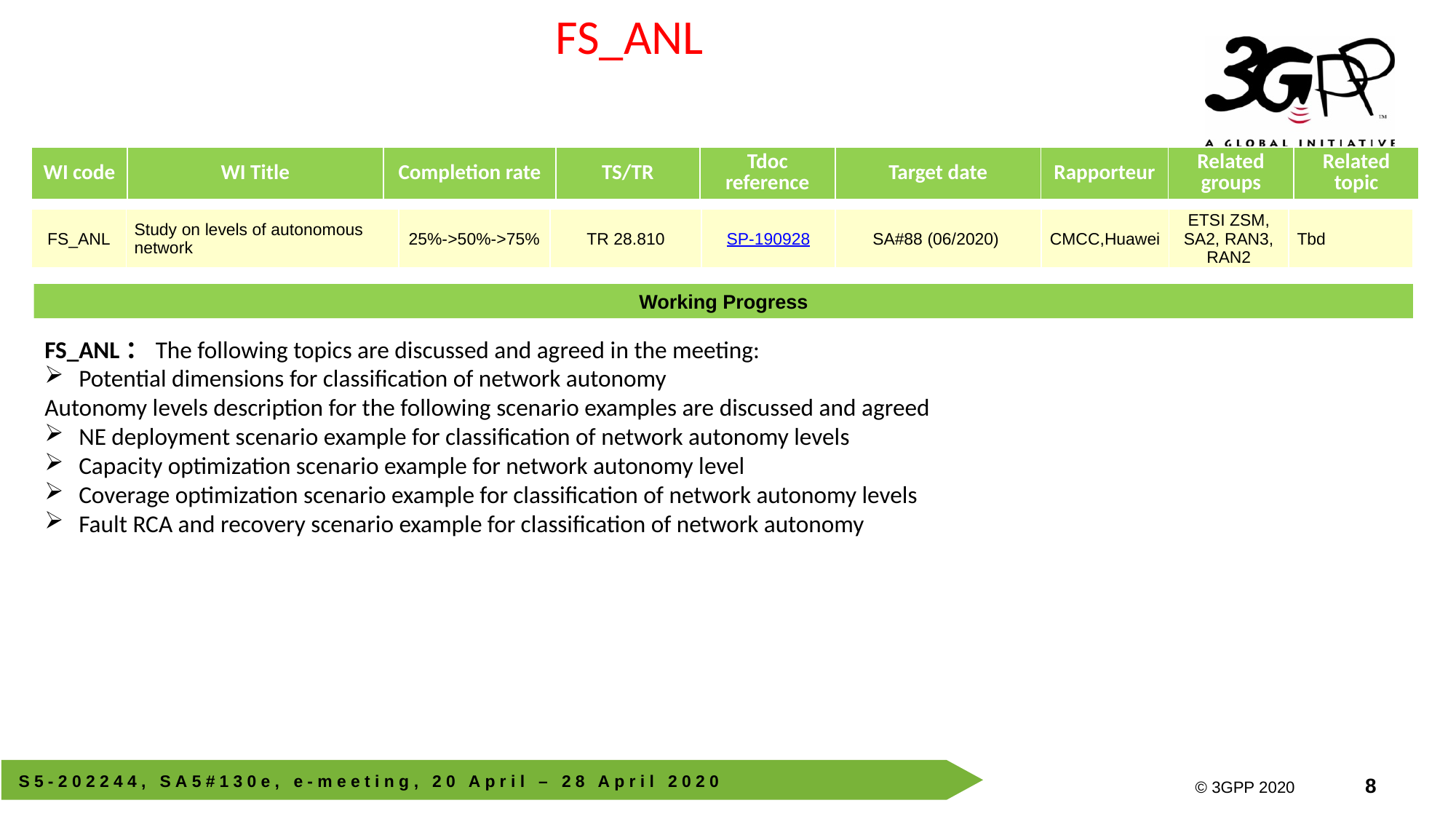

FS_ANL
| WI code | WI Title | Completion rate | TS/TR | Tdoc reference | Target date | Rapporteur | Related groups | Related topic |
| --- | --- | --- | --- | --- | --- | --- | --- | --- |
| FS\_ANL | Study on levels of autonomous network | 25%->50%->75% | TR 28.810 | SP-190928 | SA#88 (06/2020) | CMCC,Huawei | ETSI ZSM, SA2, RAN3, RAN2 | Tbd |
| --- | --- | --- | --- | --- | --- | --- | --- | --- |
Working Progress
FS_ANL：The following topics are discussed and agreed in the meeting:
Potential dimensions for classification of network autonomy
Autonomy levels description for the following scenario examples are discussed and agreed
NE deployment scenario example for classification of network autonomy levels
Capacity optimization scenario example for network autonomy level
Coverage optimization scenario example for classification of network autonomy levels
Fault RCA and recovery scenario example for classification of network autonomy